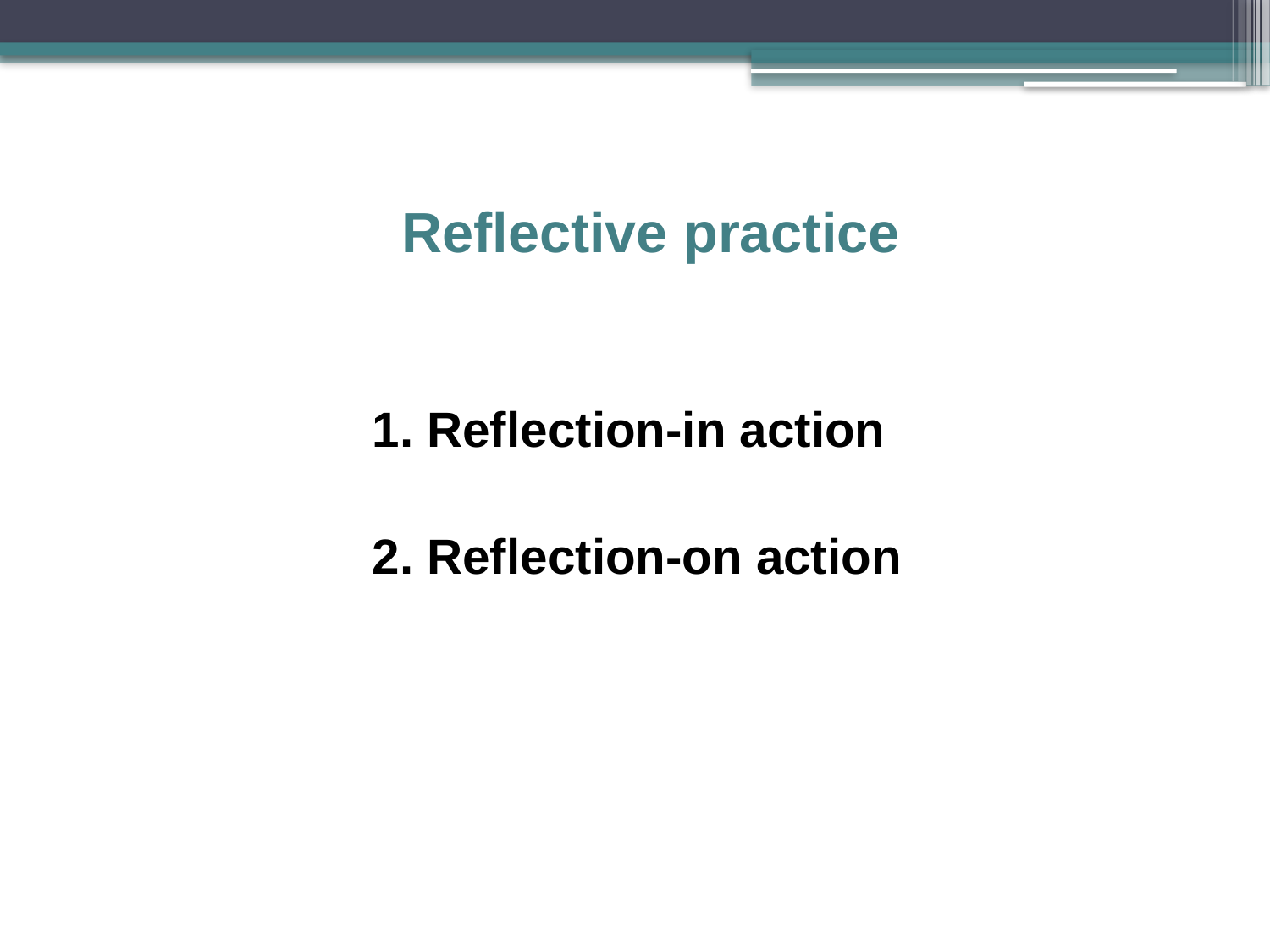

Reflective practice
1. Reflection-in action
2. Reflection-on action